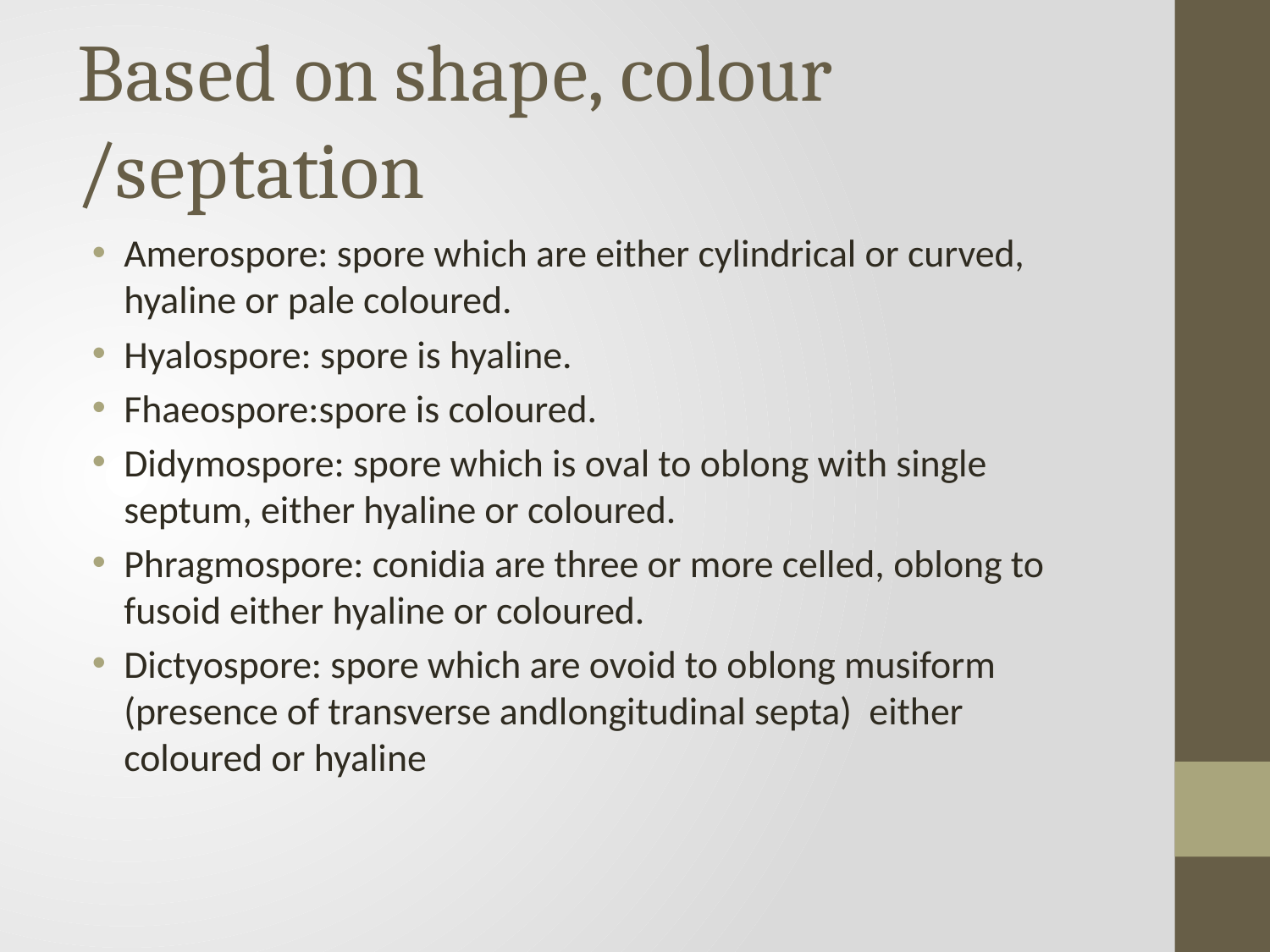

# Based on shape, colour /septation
Amerospore: spore which are either cylindrical or curved, hyaline or pale coloured.
Hyalospore: spore is hyaline.
Fhaeospore:spore is coloured.
Didymospore: spore which is oval to oblong with single septum, either hyaline or coloured.
Phragmospore: conidia are three or more celled, oblong to fusoid either hyaline or coloured.
Dictyospore: spore which are ovoid to oblong musiform (presence of transverse andlongitudinal septa)  either coloured or hyaline